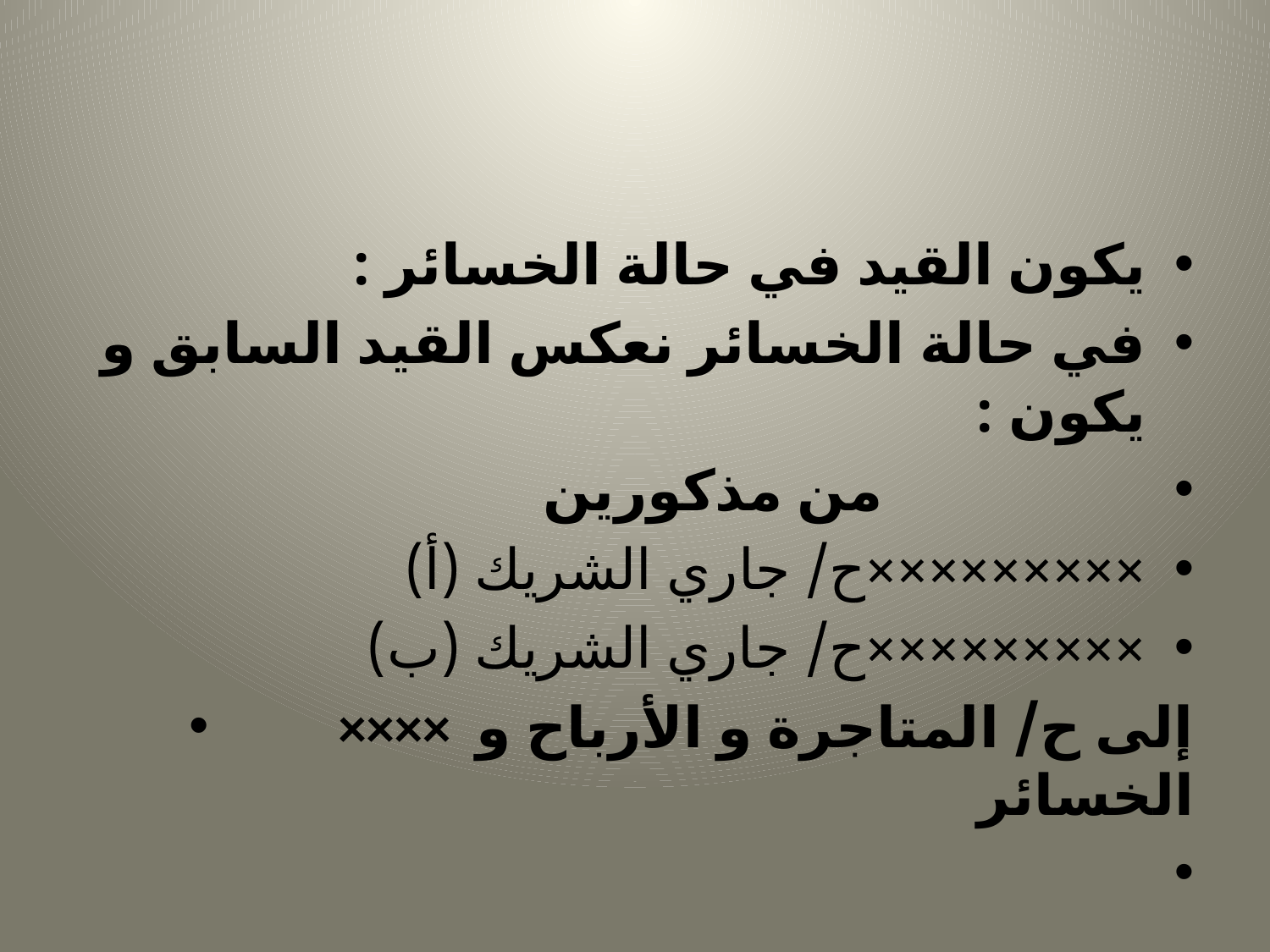

#
يكون القيد في حالة الخسائر :
في حالة الخسائر نعكس القيد السابق و يكون :
                  من مذكورين
×××××××××ح/ جاري الشريك (أ)
×××××××××ح/ جاري الشريك (ب)
        ××××  إلى ح/ المتاجرة و الأرباح و الخسائر